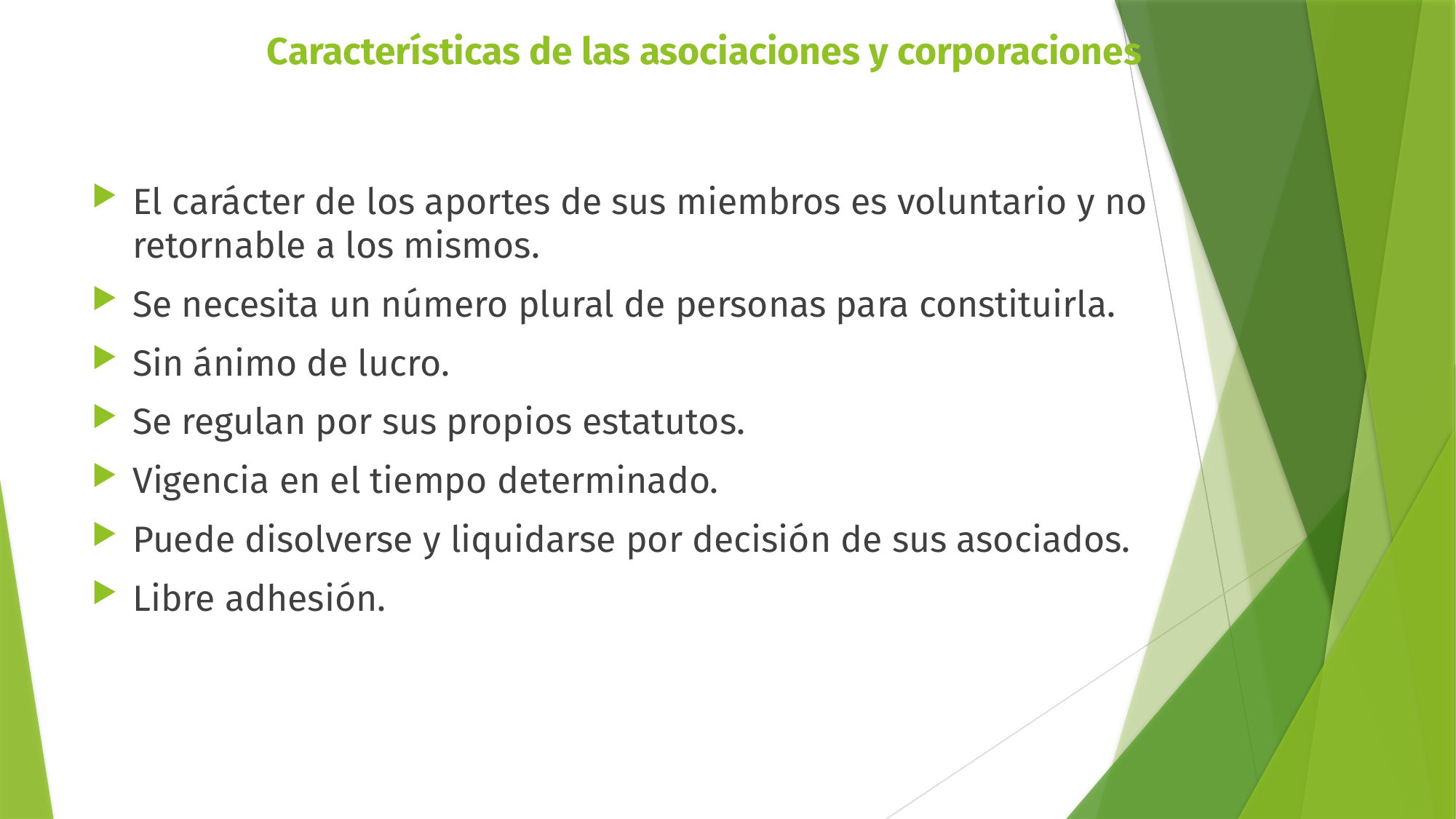

# Características de las asociaciones y corporaciones

El carácter de los aportes de sus miembros es voluntario y no retornable a los mismos.
Se necesita un número plural de personas para constituirla.
Sin ánimo de lucro.
Se regulan por sus propios estatutos.
Vigencia en el tiempo determinado.
Puede disolverse y liquidarse por decisión de sus asociados.
Libre adhesión.